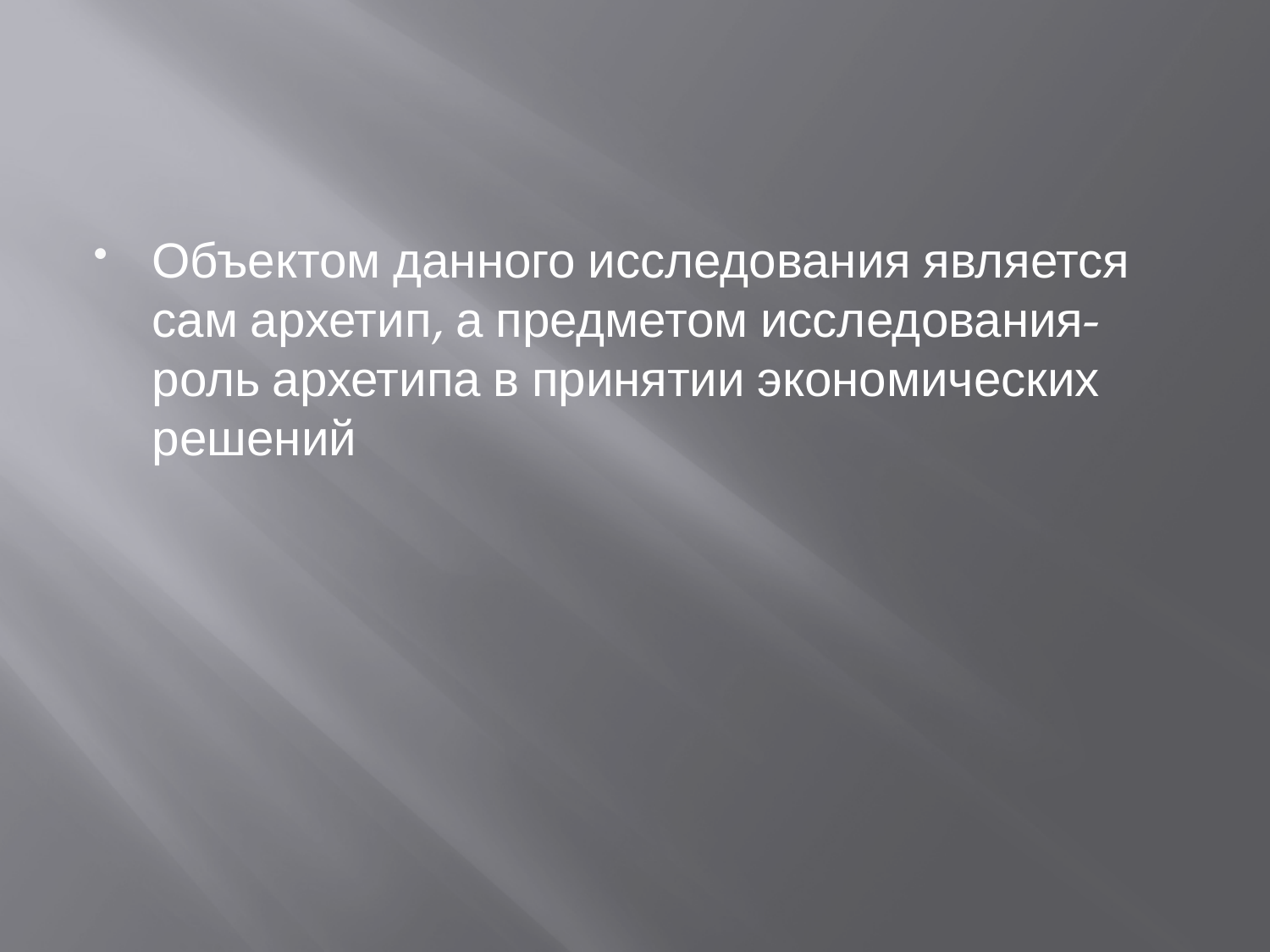

#
Объектом данного исследования является сам архетип, а предметом исследования- роль архетипа в принятии экономических решений